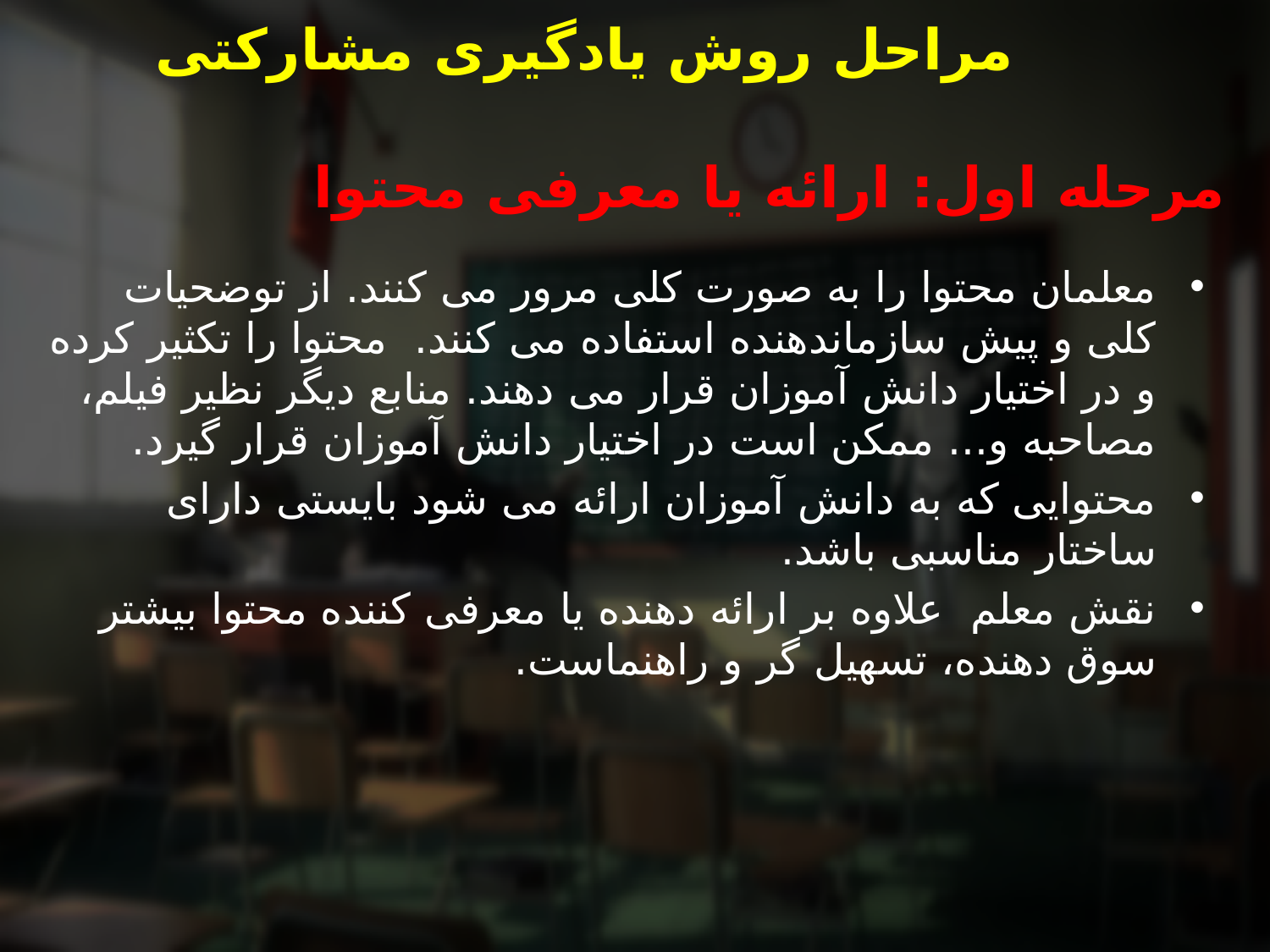

# مراحل روش یادگیری مشارکتی
مرحله اول: ارائه یا معرفی محتوا

معلمان محتوا را به صورت کلی مرور می کنند. از توضحیات کلی و پیش سازماندهنده استفاده می کنند.  محتوا را تکثیر کرده و در اختیار دانش آموزان قرار می دهند. منابع دیگر نظیر فیلم، مصاحبه و... ممکن است در اختیار دانش آموزان قرار گیرد.
محتوایی که به دانش آموزان ارائه می شود بایستی دارای ساختار مناسبی باشد.
نقش معلم  علاوه بر ارائه دهنده یا معرفی کننده محتوا بیشتر سوق دهنده، تسهیل گر و راهنماست.